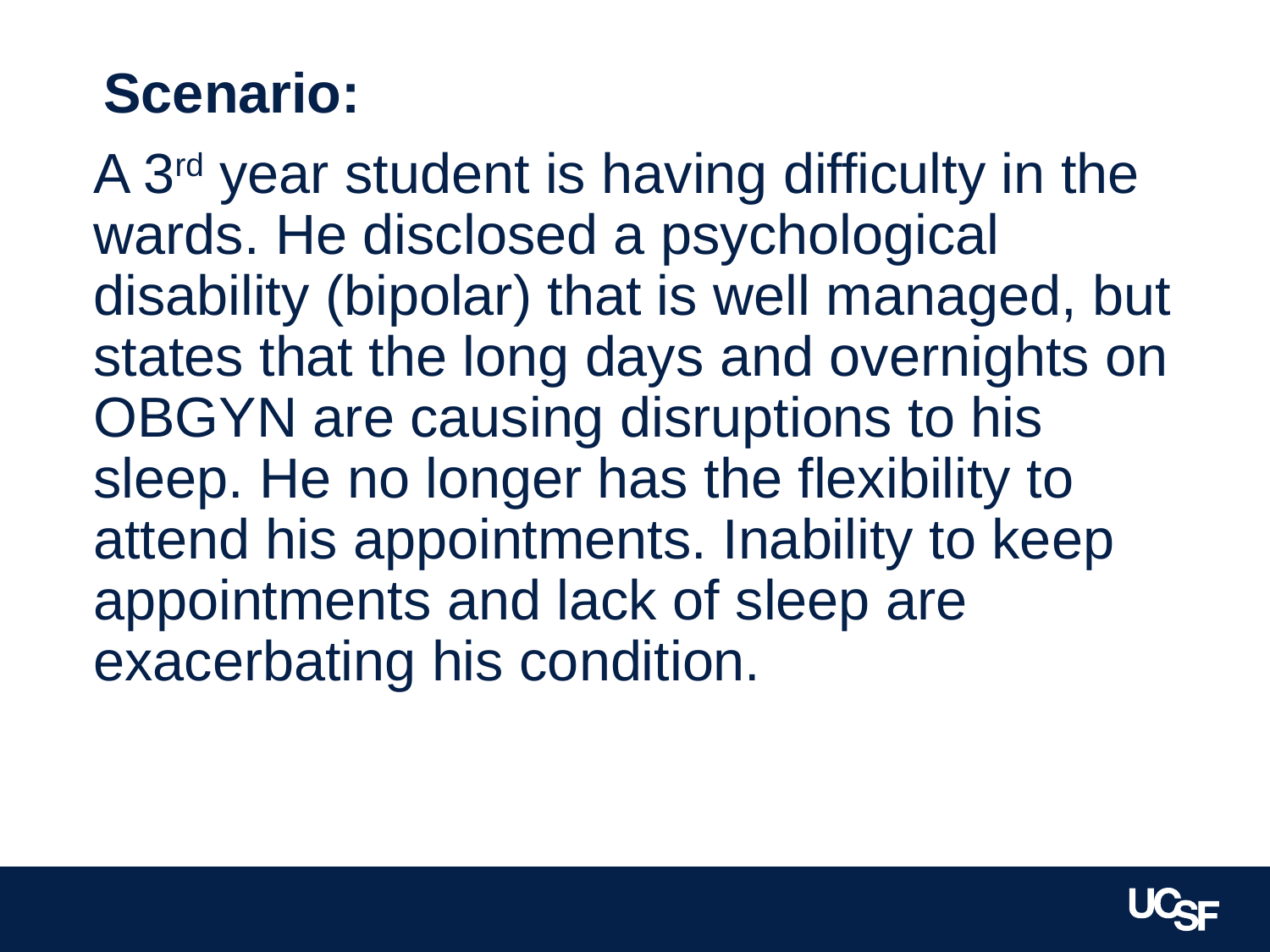

# Scenario:
A 3rd year student is having difficulty in the wards. He disclosed a psychological disability (bipolar) that is well managed, but states that the long days and overnights on OBGYN are causing disruptions to his sleep. He no longer has the flexibility to attend his appointments. Inability to keep appointments and lack of sleep are exacerbating his condition.